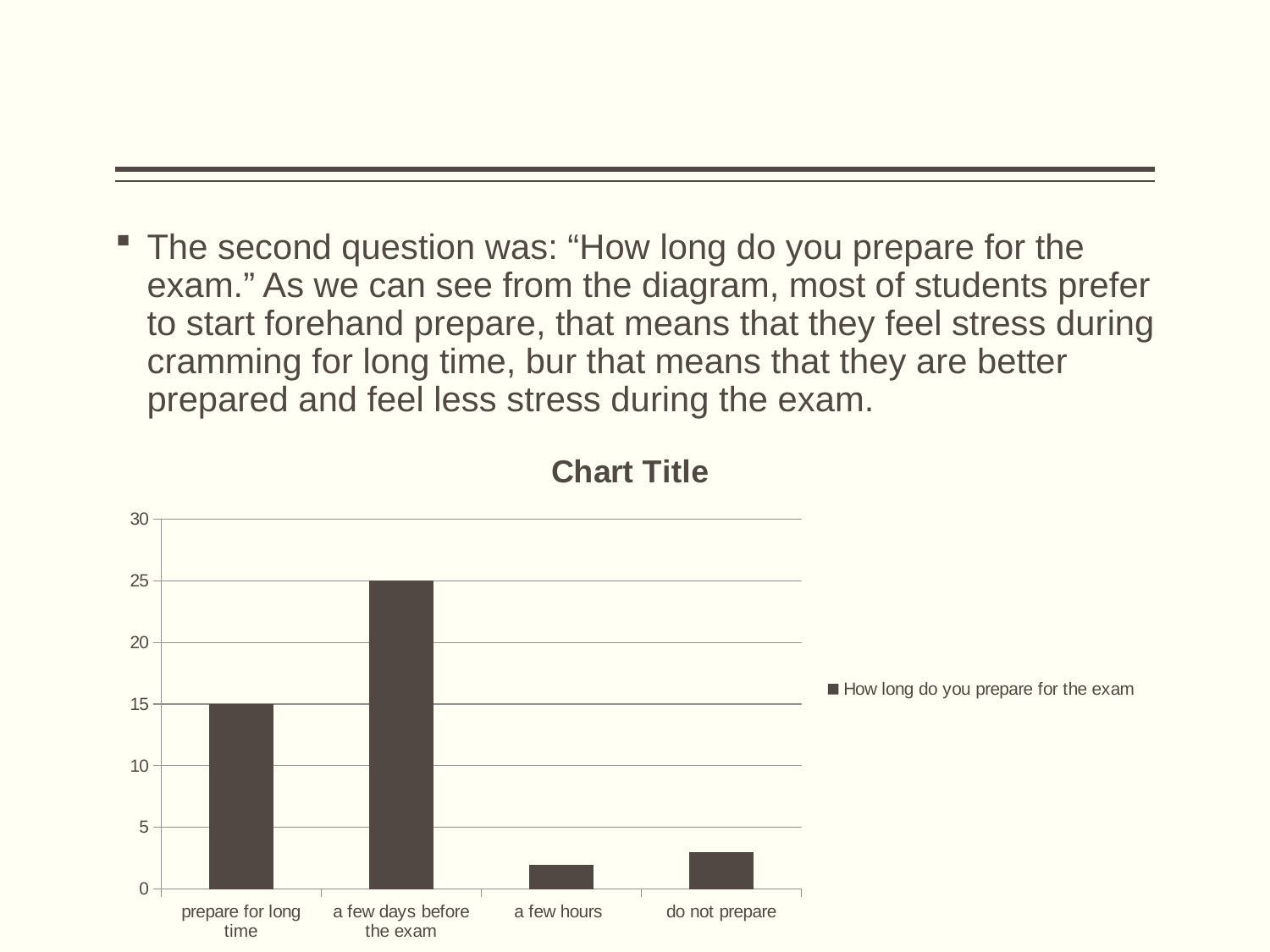

#
The second question was: “How long do you prepare for the exam.” As we can see from the diagram, most of students prefer to start forehand prepare, that means that they feel stress during cramming for long time, bur that means that they are better prepared and feel less stress during the exam.

[unsupported chart]